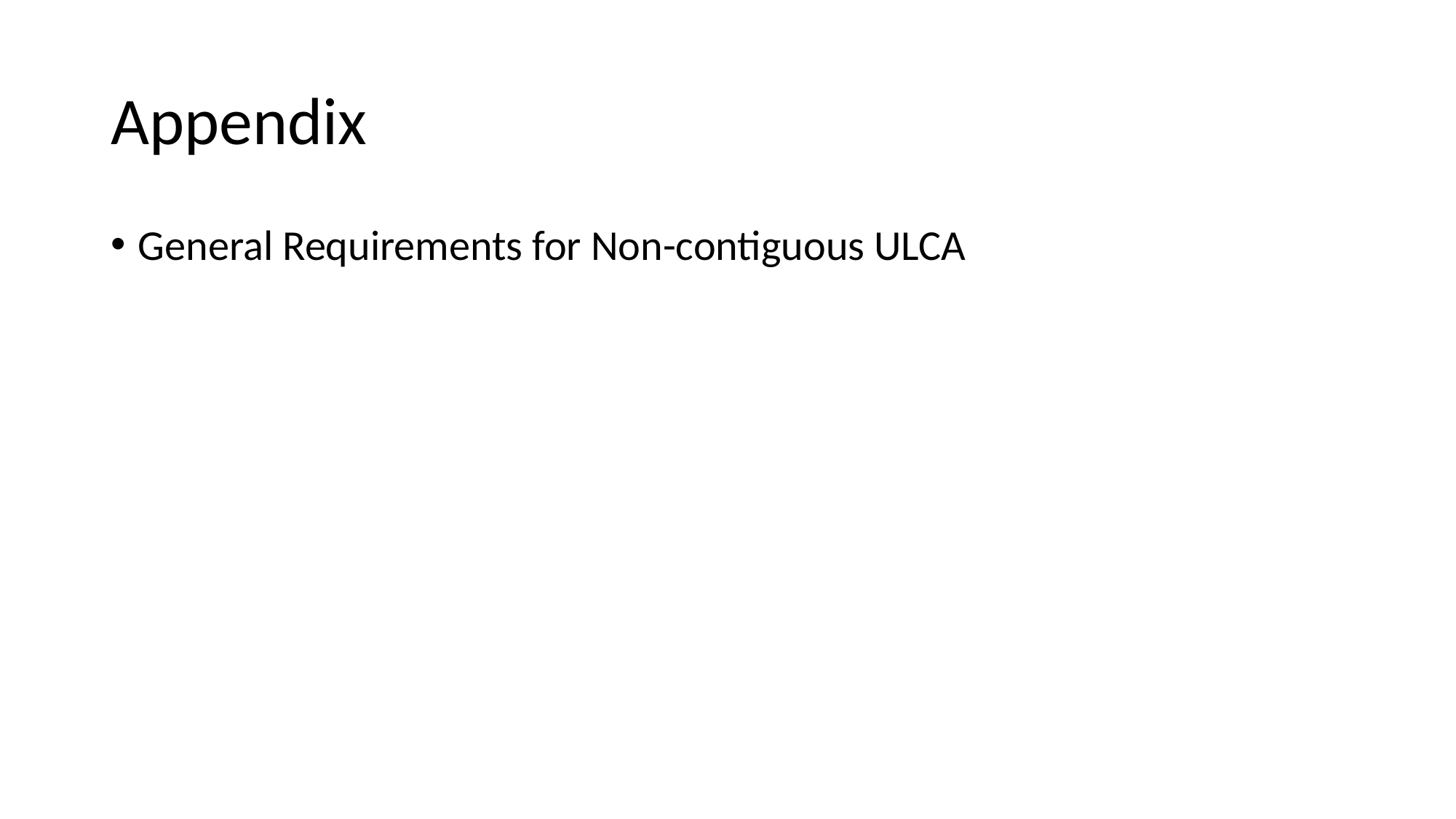

# Appendix
General Requirements for Non-contiguous ULCA